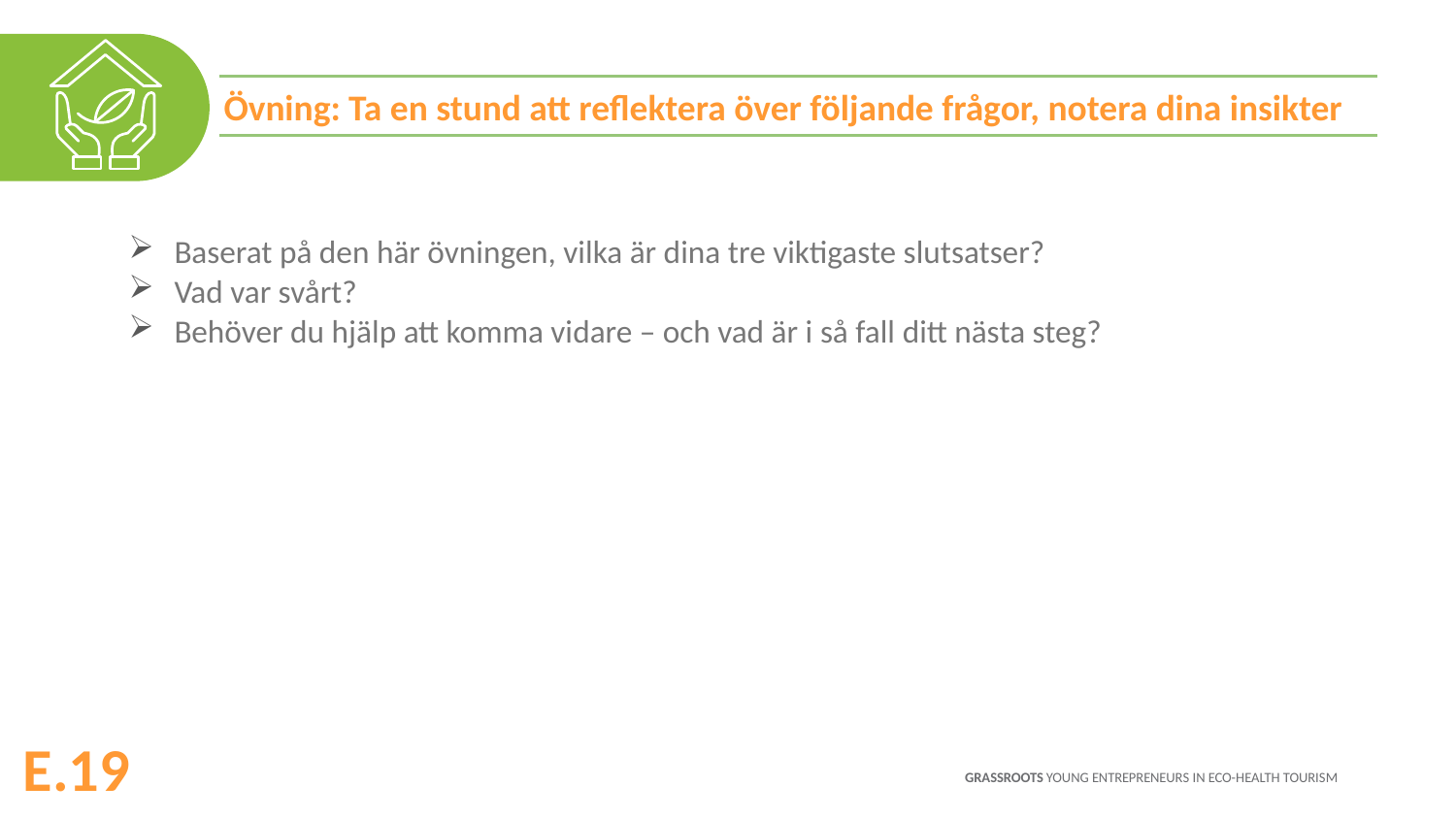

Övning: Ta en stund att reflektera över följande frågor, notera dina insikter

Baserat på den här övningen, vilka är dina tre viktigaste slutsatser?
Vad var svårt?
Behöver du hjälp att komma vidare – och vad är i så fall ditt nästa steg?

E.19